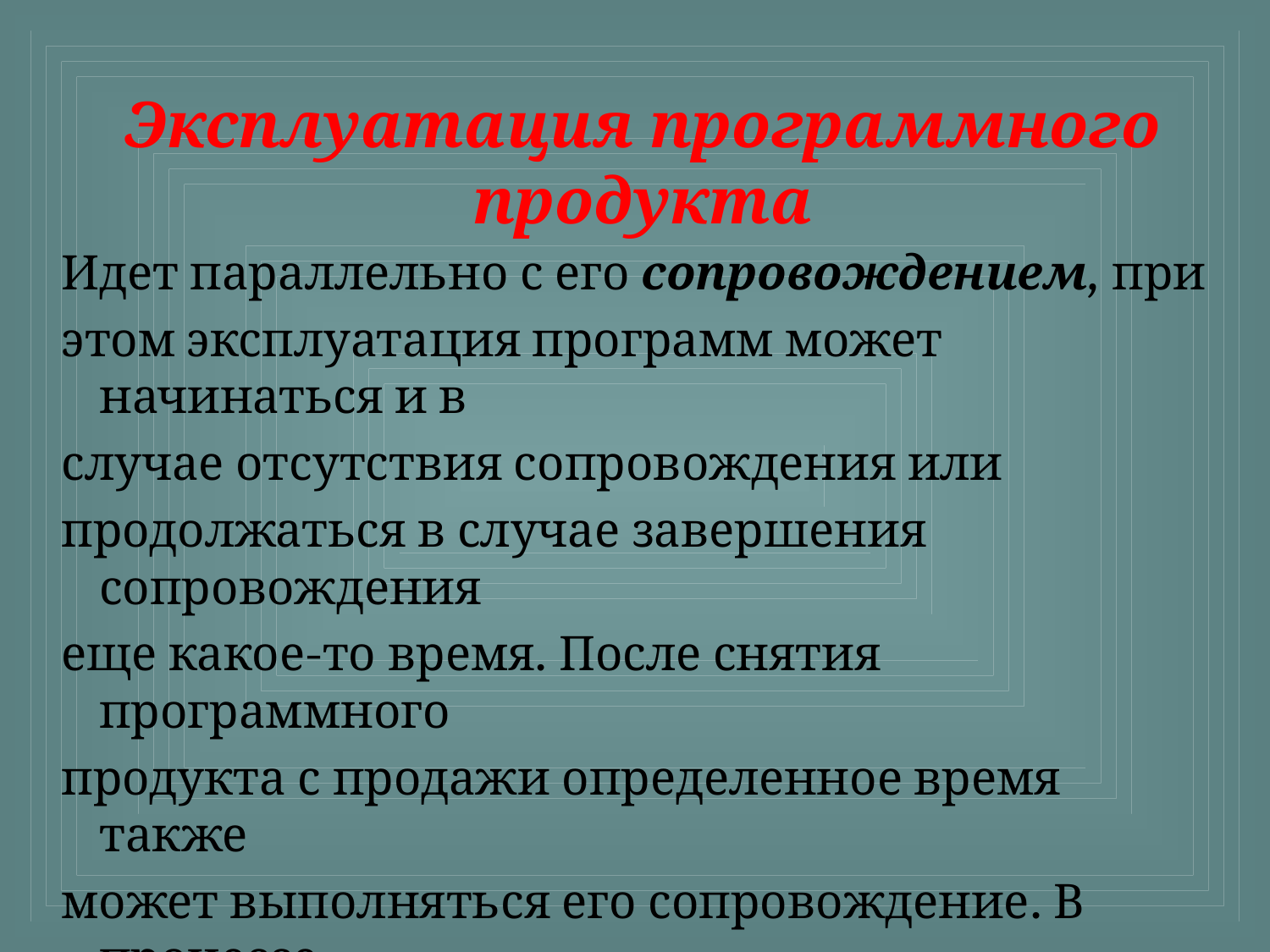

# Эксплуатация программного продукта
Идет параллельно с его сопровождением, при
этом эксплуатация программ может начинаться и в
случае отсутствия сопровождения или
продолжаться в случае завершения сопровождения
еще какое-то время. После снятия программного
продукта с продажи определенное время также
может выполняться его сопровождение. В процессе
эксплуатации программного продукта
производится устранение обнаруженных ошибок.